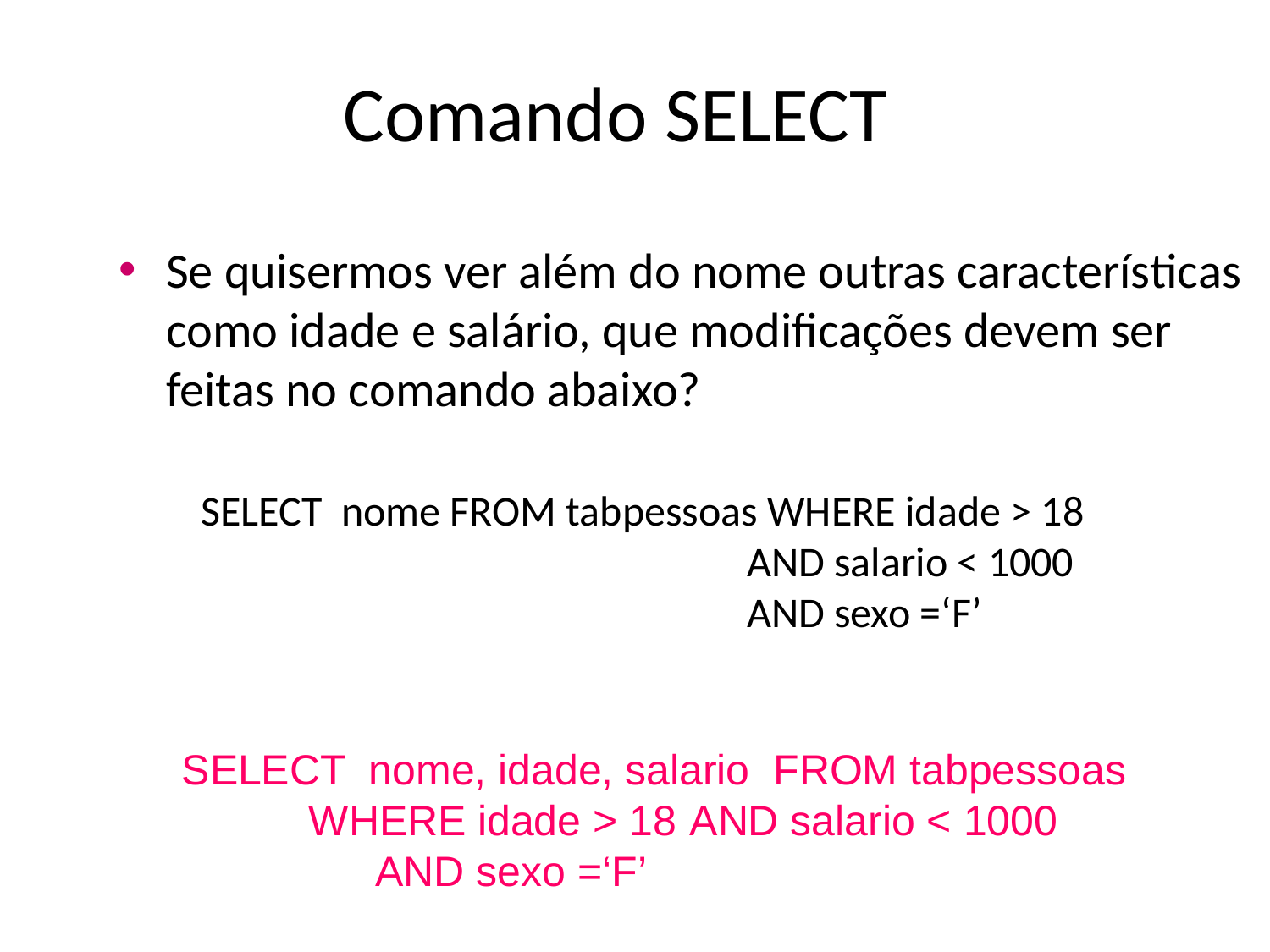

# Comando SELECT
Se quisermos ver além do nome outras características como idade e salário, que modificações devem ser feitas no comando abaixo?

SELECT  nome FROM tabpessoas WHERE idade > 18 					    AND salario < 1000
					    AND sexo =‘F’

SELECT  nome, idade, salario  FROM tabpessoas 		WHERE idade > 18 	AND salario < 1000
	           AND sexo =‘F’